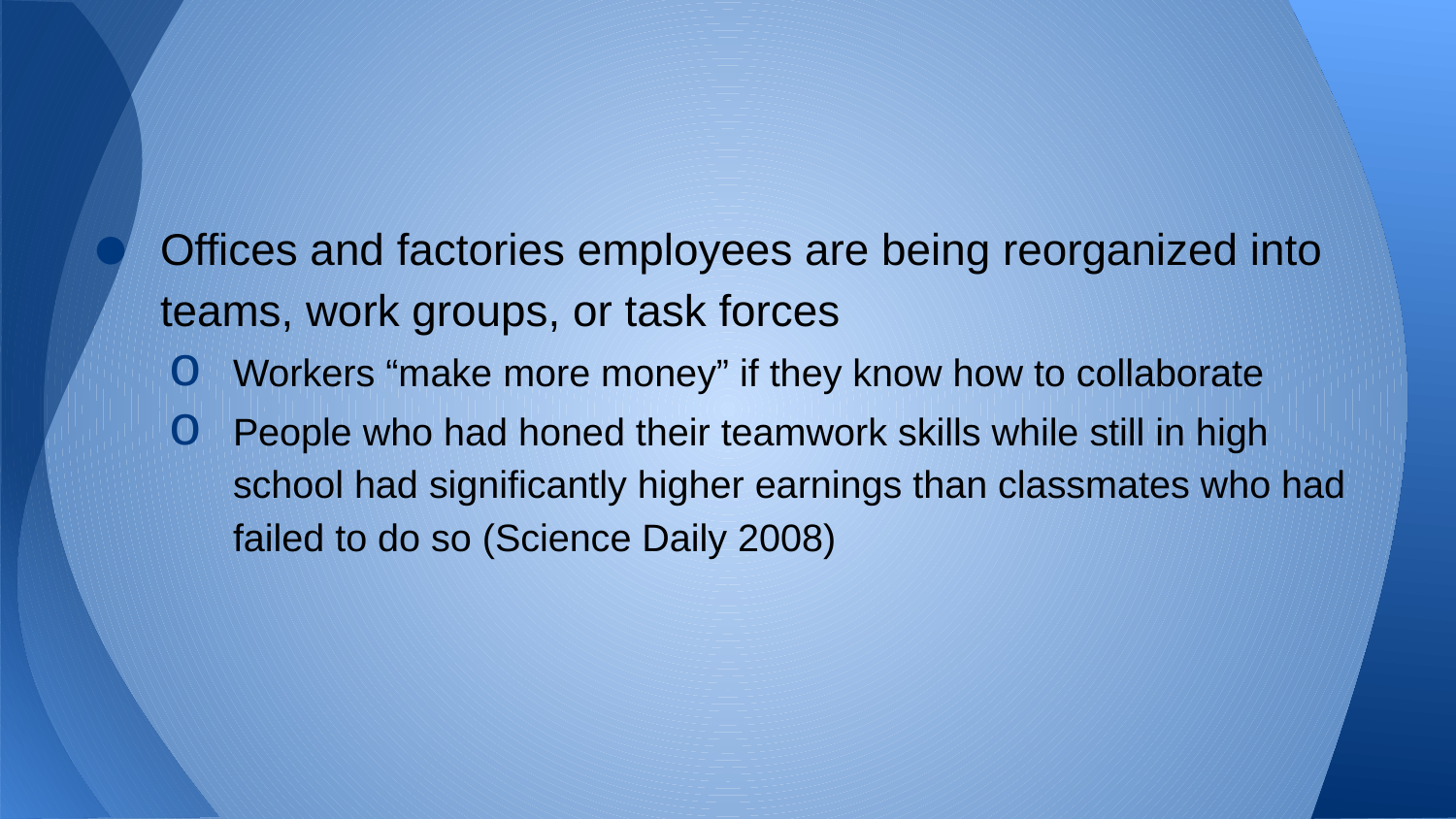

#
Offices and factories employees are being reorganized into teams, work groups, or task forces
Workers “make more money” if they know how to collaborate
People who had honed their teamwork skills while still in high school had significantly higher earnings than classmates who had failed to do so (Science Daily 2008)